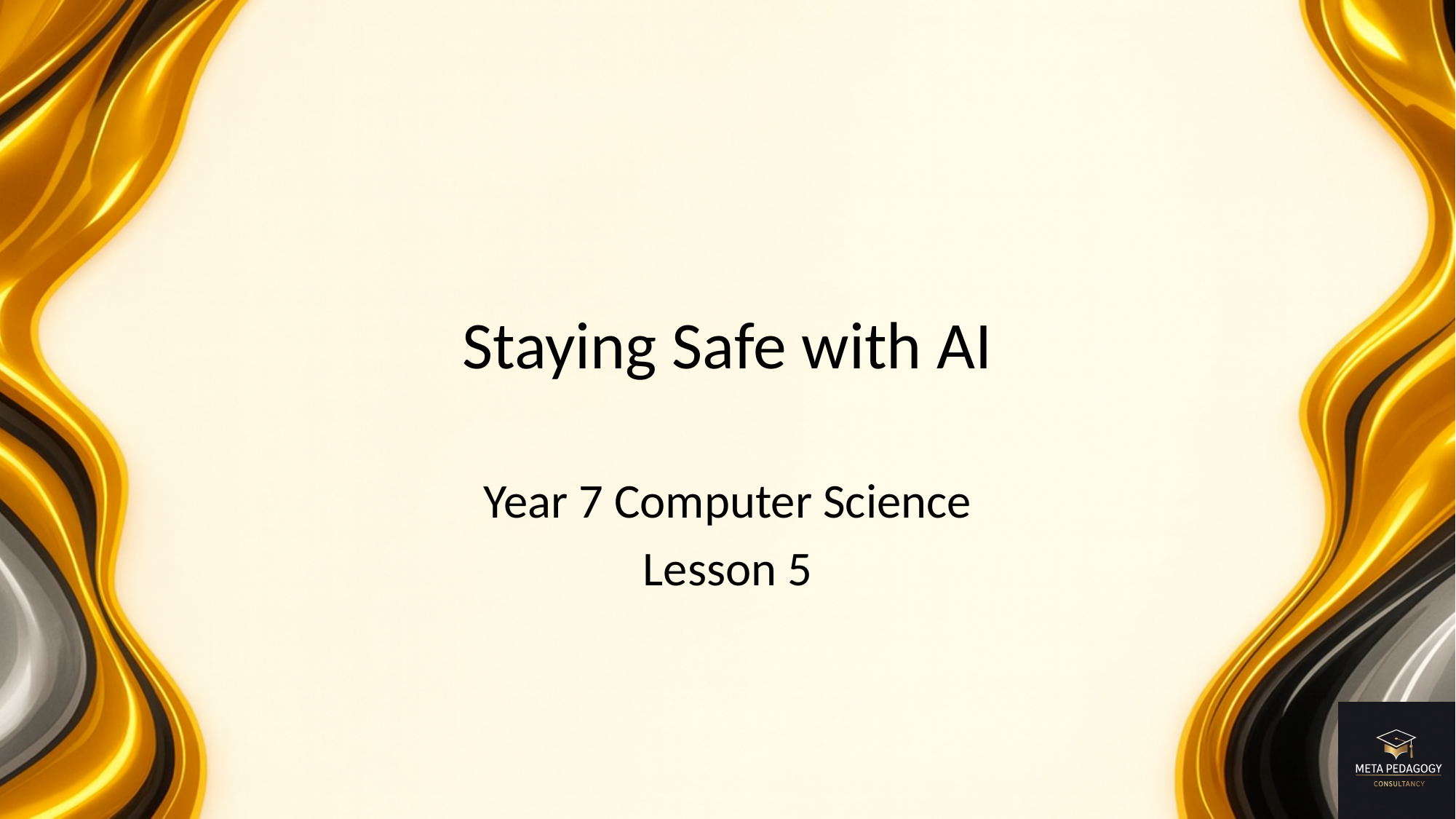

# Staying Safe with AI
Year 7 Computer Science
Lesson 5